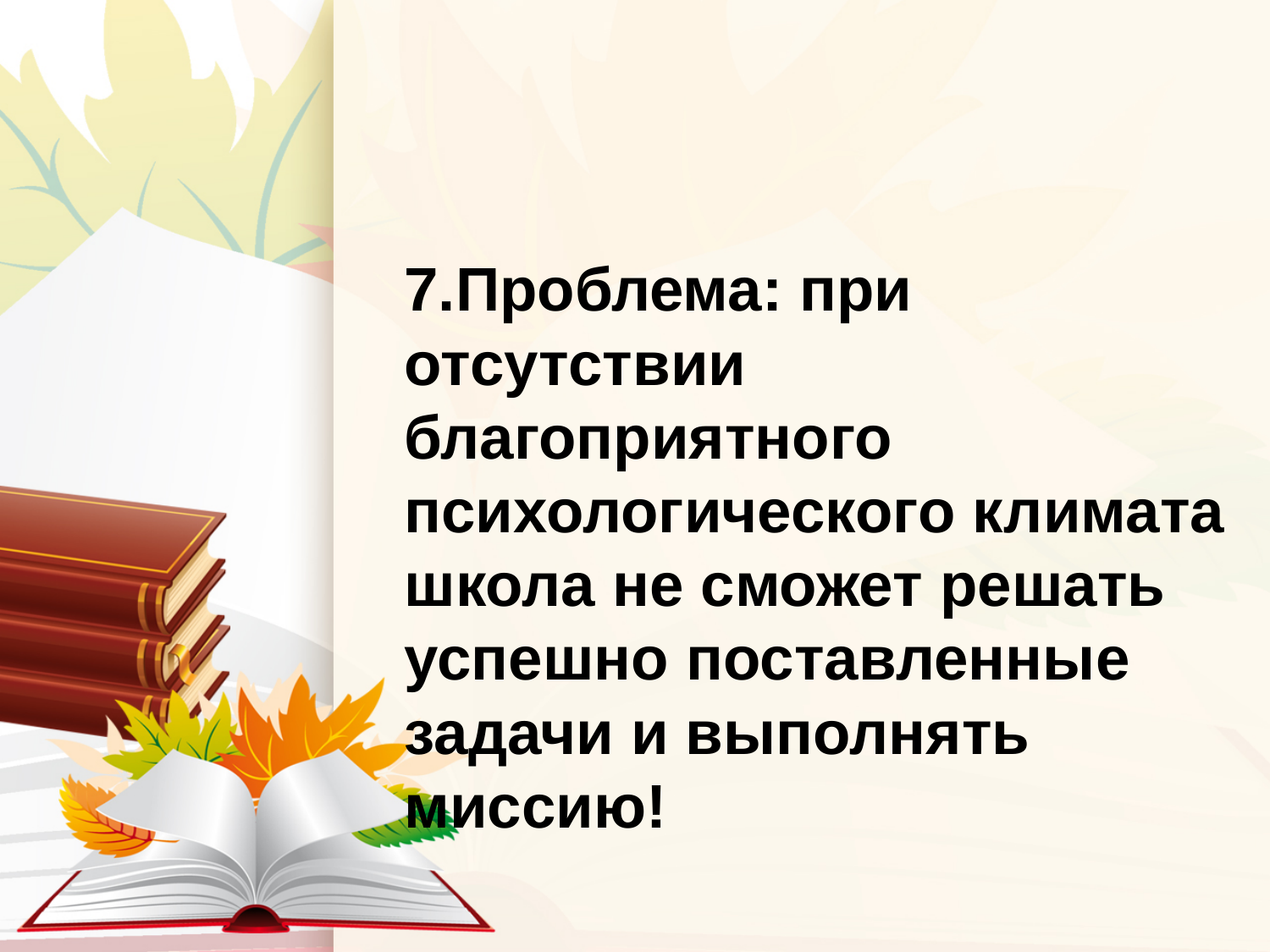

7.Проблема: при отсутствии благоприятного психологического климата школа не сможет решать успешно поставленные задачи и выполнять миссию!